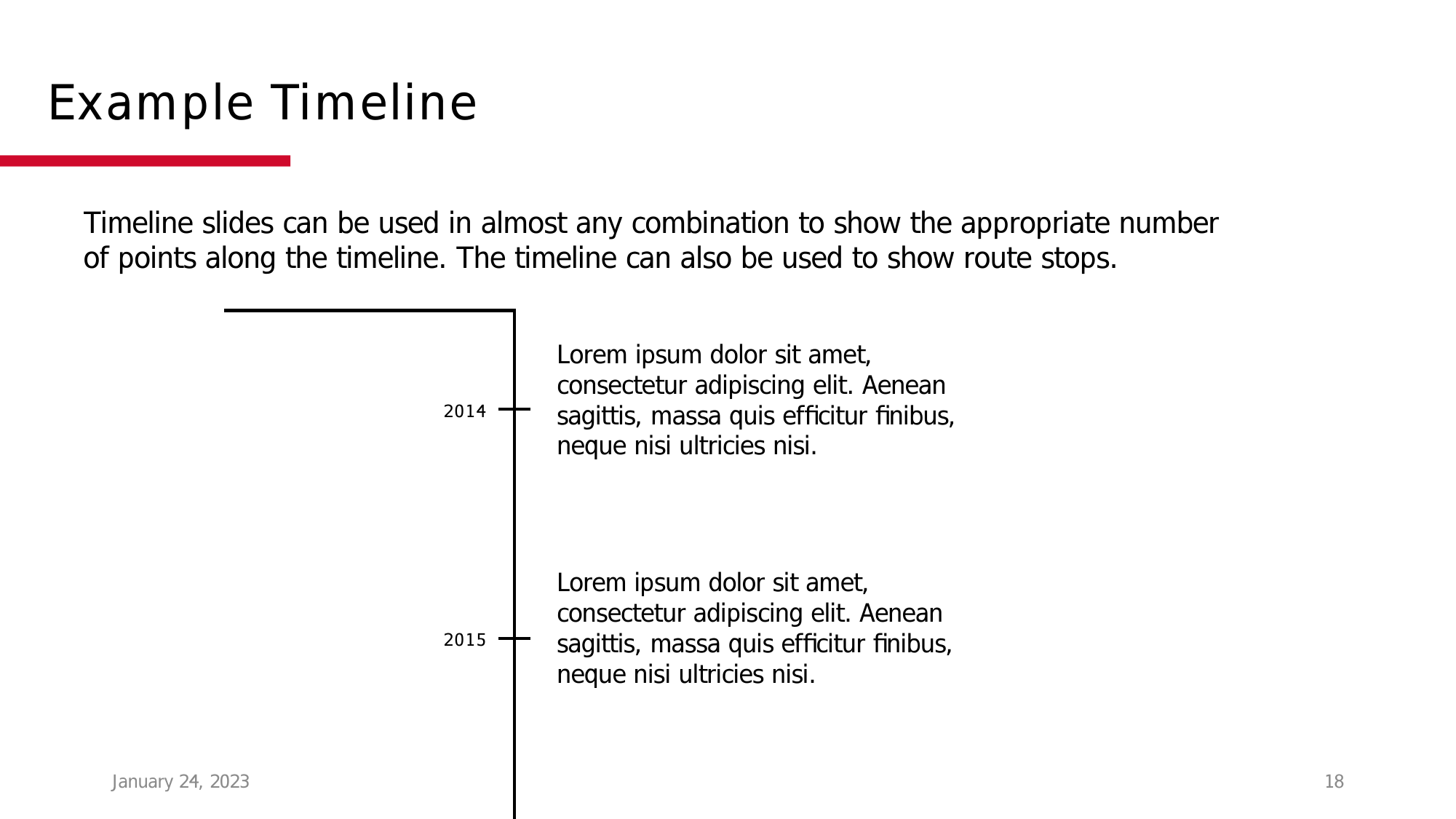

# Example Timeline
Timeline slides can be used in almost any combination to show the appropriate number of points along the timeline. The timeline can also be used to show route stops.

Lorem ipsum dolor sit amet, consectetur adipiscing elit. Aenean sagittis, massa quis efficitur finibus, neque nisi ultricies nisi.

2014
Lorem ipsum dolor sit amet, consectetur adipiscing elit. Aenean sagittis, massa quis efficitur finibus, neque nisi ultricies nisi.

2015
January 24, 2023
18